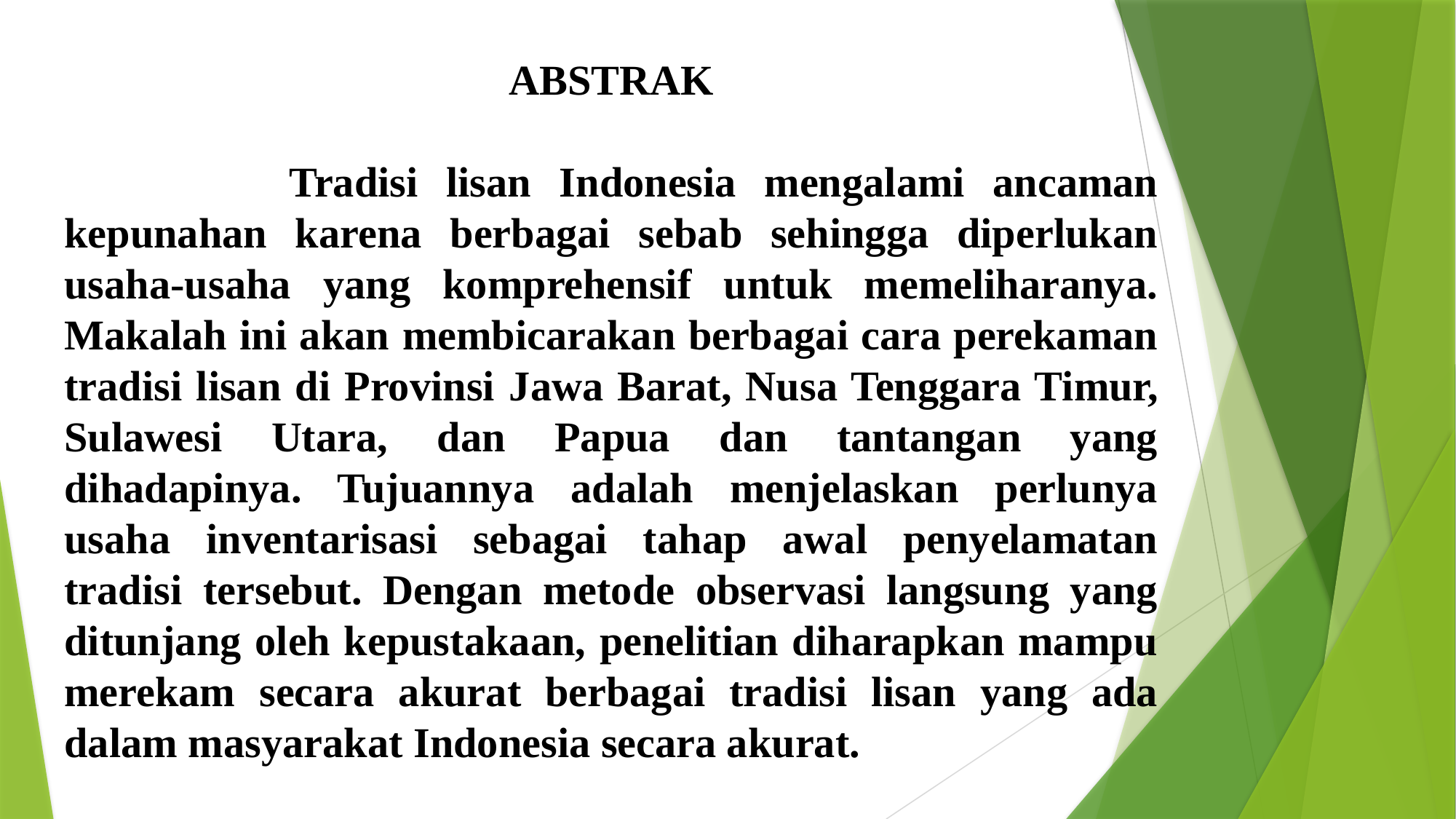

ABSTRAK

        Tradisi lisan Indonesia mengalami ancaman kepunahan karena berbagai sebab sehingga diperlukan usaha-usaha yang komprehensif untuk memeliharanya. Makalah ini akan membicarakan berbagai cara perekaman tradisi lisan di Provinsi Jawa Barat, Nusa Tenggara Timur, Sulawesi Utara, dan Papua dan tantangan yang dihadapinya. Tujuannya adalah menjelaskan perlunya usaha inventarisasi sebagai tahap awal penyelamatan tradisi tersebut. Dengan metode observasi langsung yang ditunjang oleh kepustakaan, penelitian diharapkan mampu merekam secara akurat berbagai tradisi lisan yang ada dalam masyarakat Indonesia secara akurat.